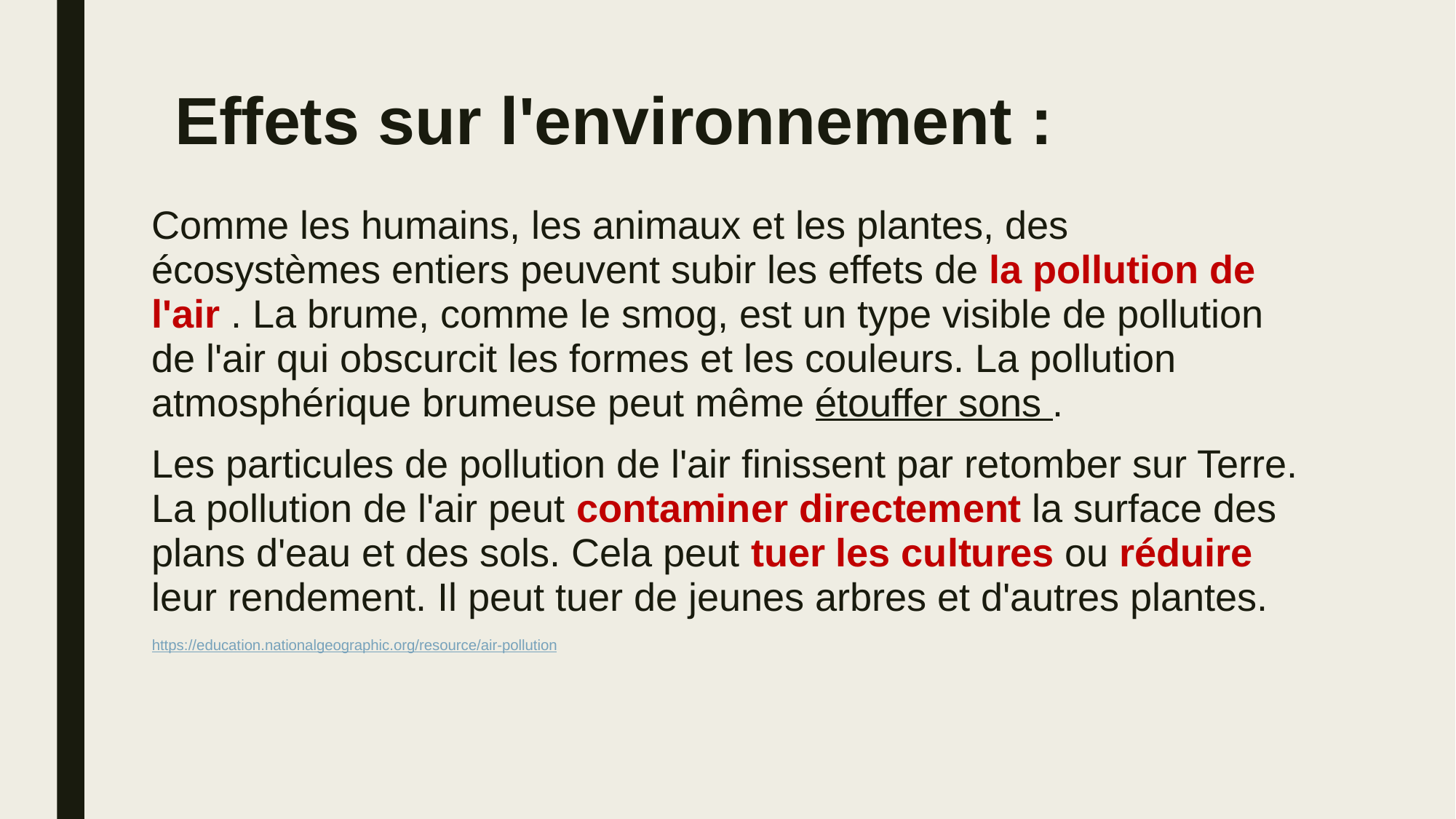

# Effets sur l'environnement :
Comme les humains, les animaux et les plantes, des écosystèmes entiers peuvent subir les effets de la pollution de l'air . La brume, comme le smog, est un type visible de pollution de l'air qui obscurcit les formes et les couleurs. La pollution atmosphérique brumeuse peut même étouffer sons .
Les particules de pollution de l'air finissent par retomber sur Terre. La pollution de l'air peut contaminer directement la surface des plans d'eau et des sols. Cela peut tuer les cultures ou réduire leur rendement. Il peut tuer de jeunes arbres et d'autres plantes.
https://education.nationalgeographic.org/resource/air-pollution